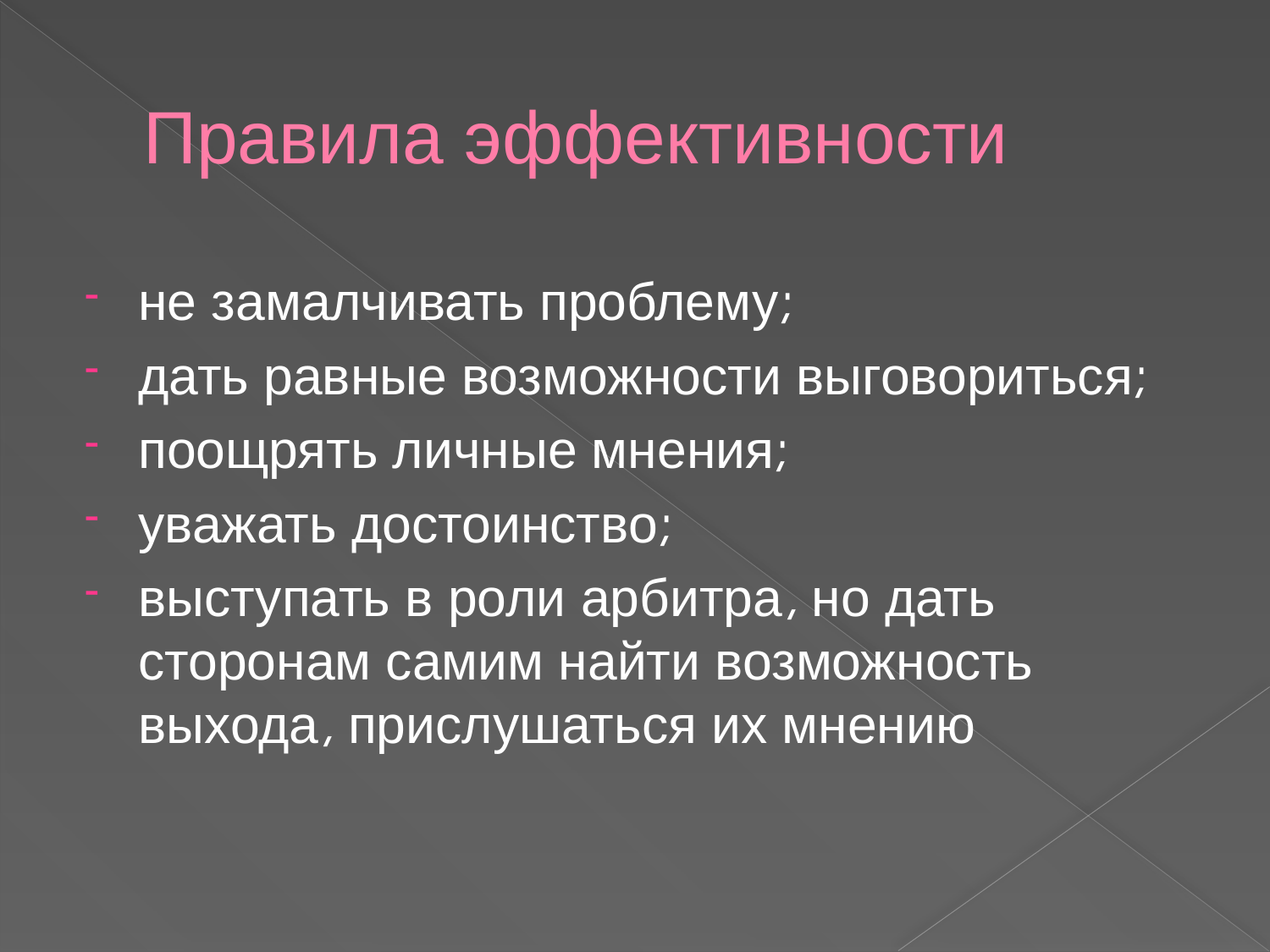

# Правила эффективности
не замалчивать проблему;
дать равные возможности выговориться;
поощрять личные мнения;
уважать достоинство;
выступать в роли арбитра, но дать сторонам самим найти возможность выхода, прислушаться их мнению